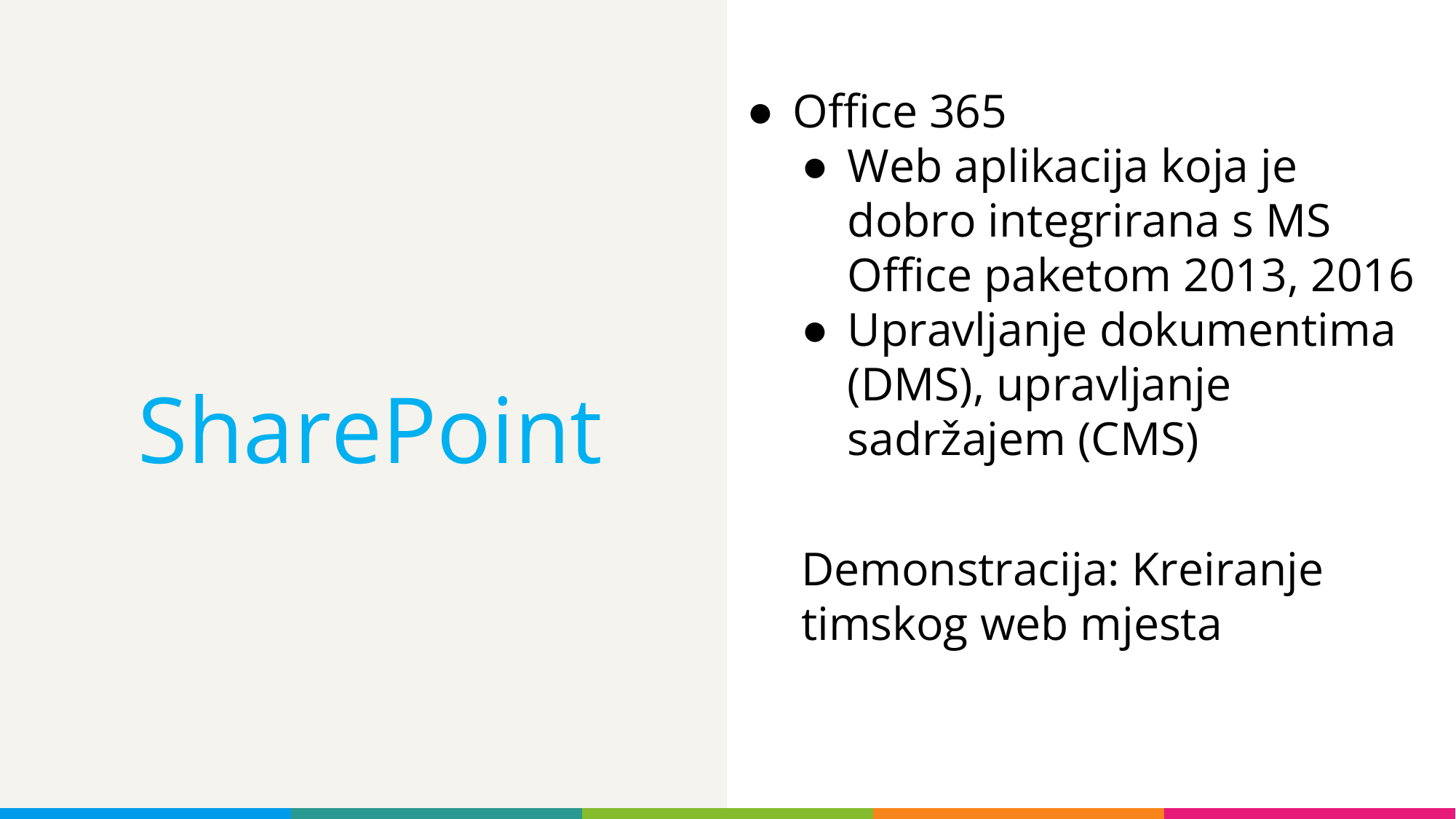

Office 365
Web aplikacija koja je dobro integrirana s MS Office paketom 2013, 2016
Upravljanje dokumentima (DMS), upravljanje sadržajem (CMS)

Demonstracija: Kreiranje timskog web mjesta

# SharePoint